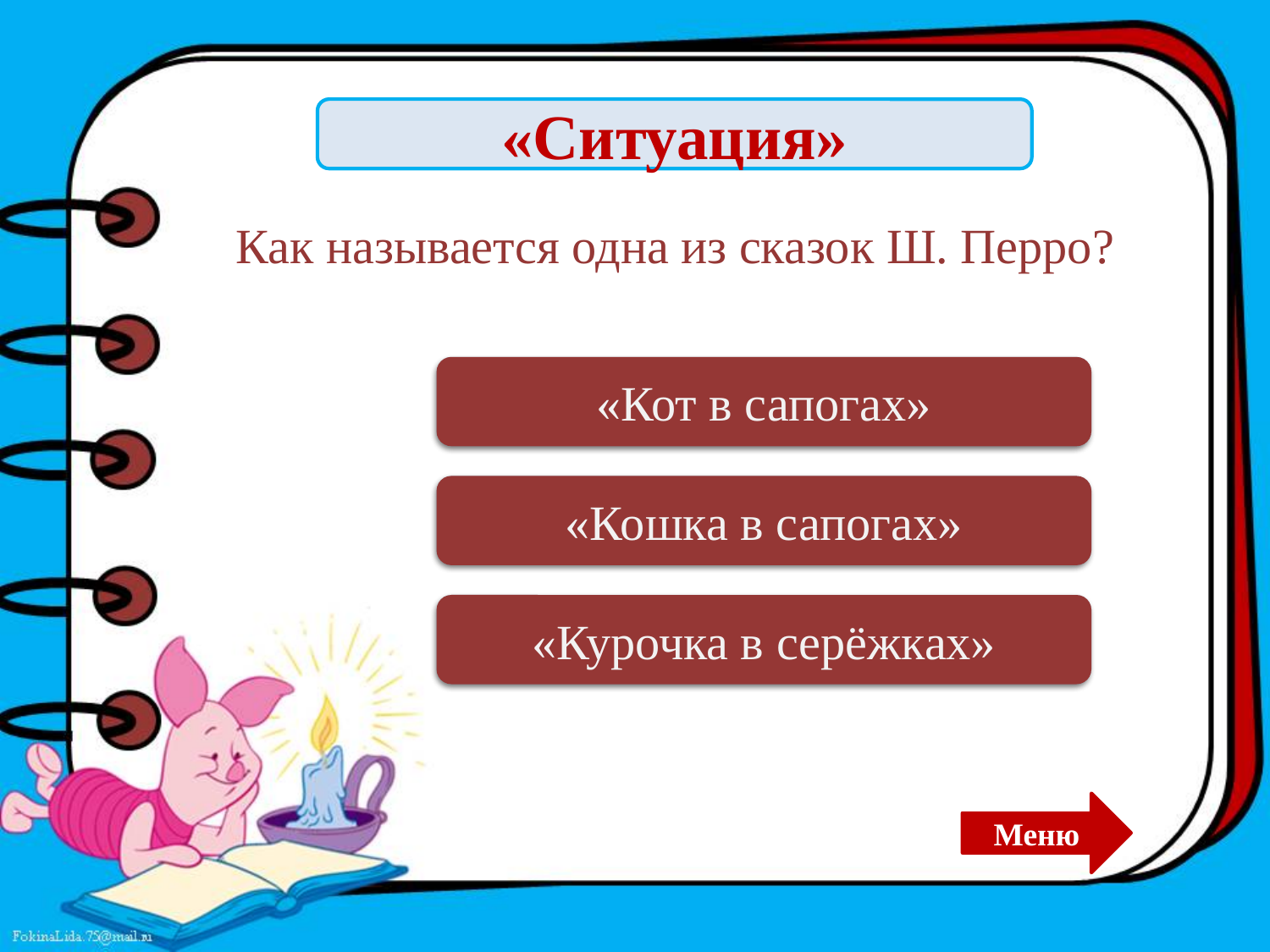

«Ситуация»
Как называется одна из сказок Ш. Перро?
Верно
«Кот в сапогах»

Ошибка
«Кошка в сапогах»

Ошибка
«Курочка в серёжках»

Меню